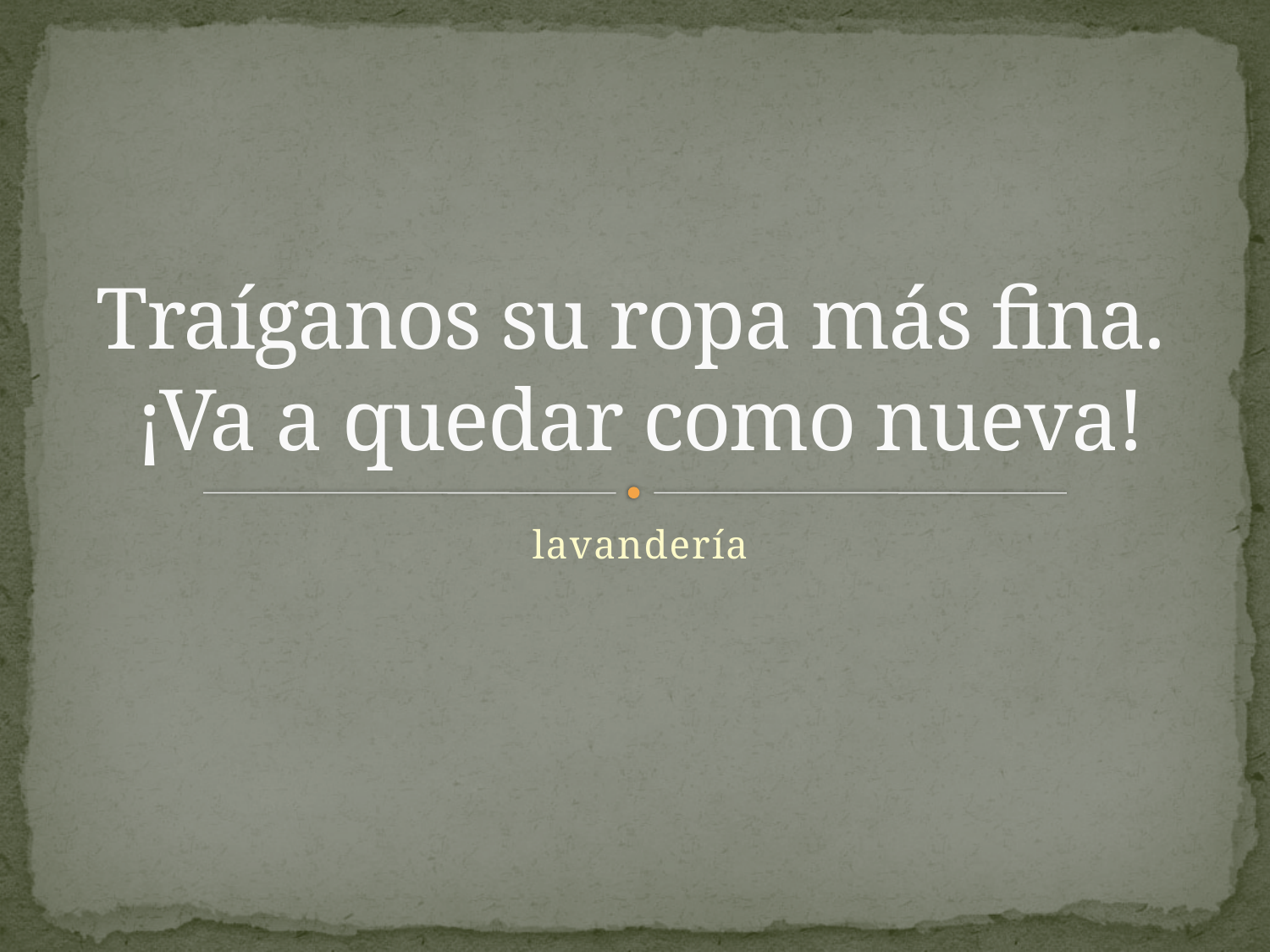

# Traíganos su ropa más fina.  ¡Va a quedar como nueva!
lavandería